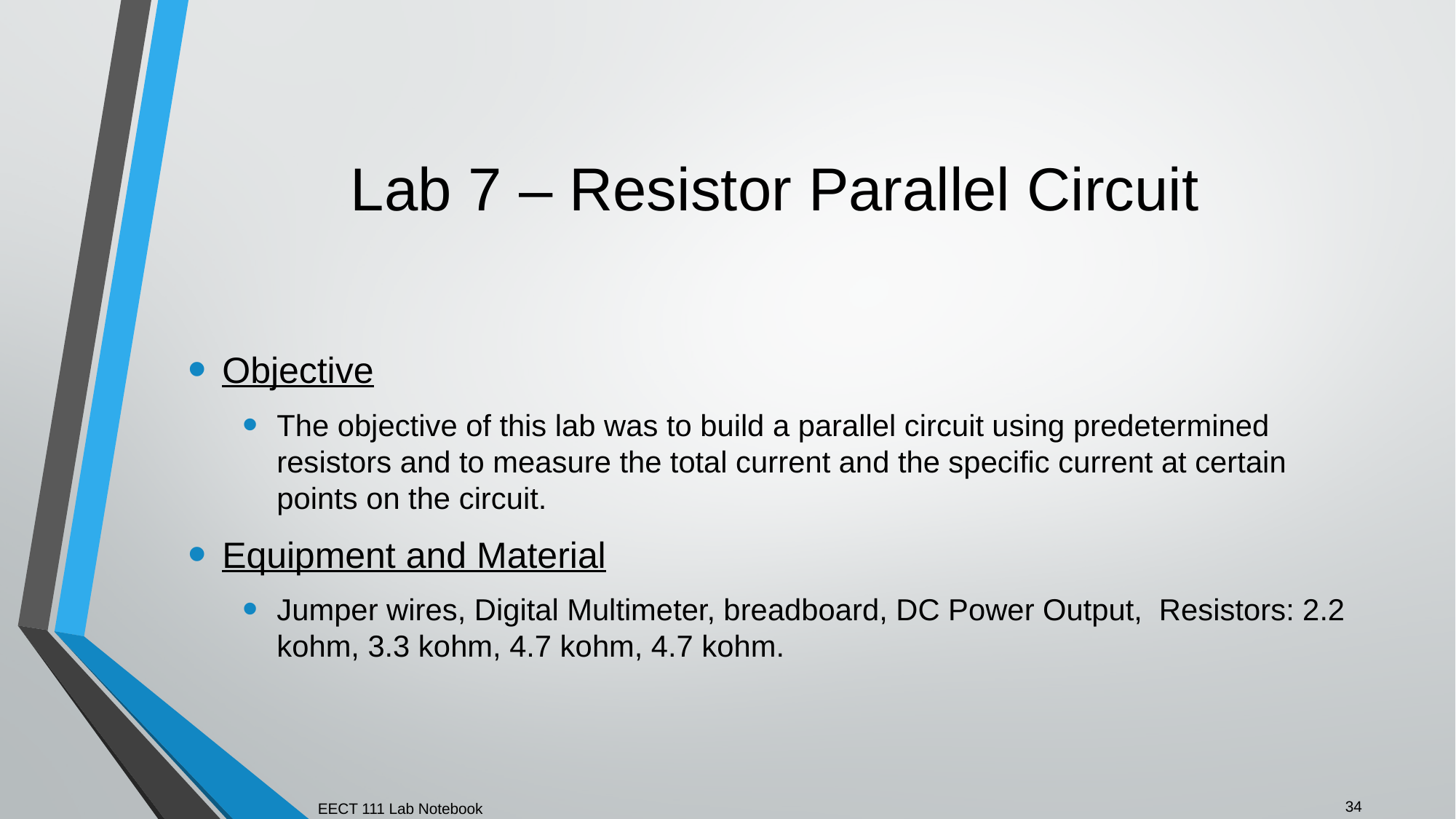

# Lab 7 – Resistor Parallel Circuit
Objective
The objective of this lab was to build a parallel circuit using predetermined resistors and to measure the total current and the specific current at certain points on the circuit.
Equipment and Material
Jumper wires, Digital Multimeter, breadboard, DC Power Output,  Resistors: 2.2 kohm, 3.3 kohm, 4.7 kohm, 4.7 kohm.
34
EECT 111 Lab Notebook